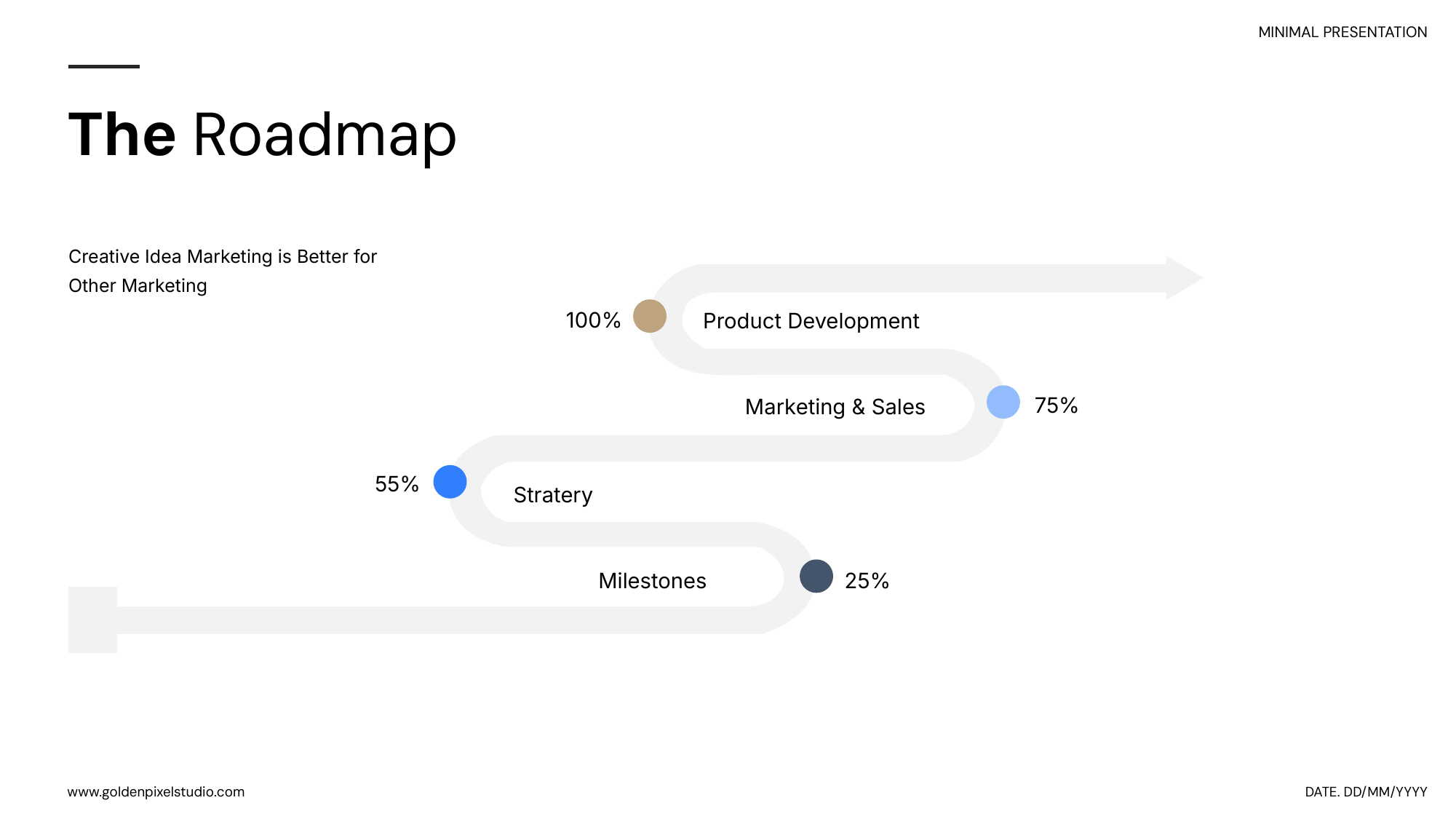

MINIMAL PRESENTATION
The Roadmap
Creative Idea Marketing is Better for Other Marketing

100%
Product Development

75%
Marketing & Sales
55%

Stratery

Milestones
25%

www.goldenpixelstudio.com
DATE. DD/MM/YYYY